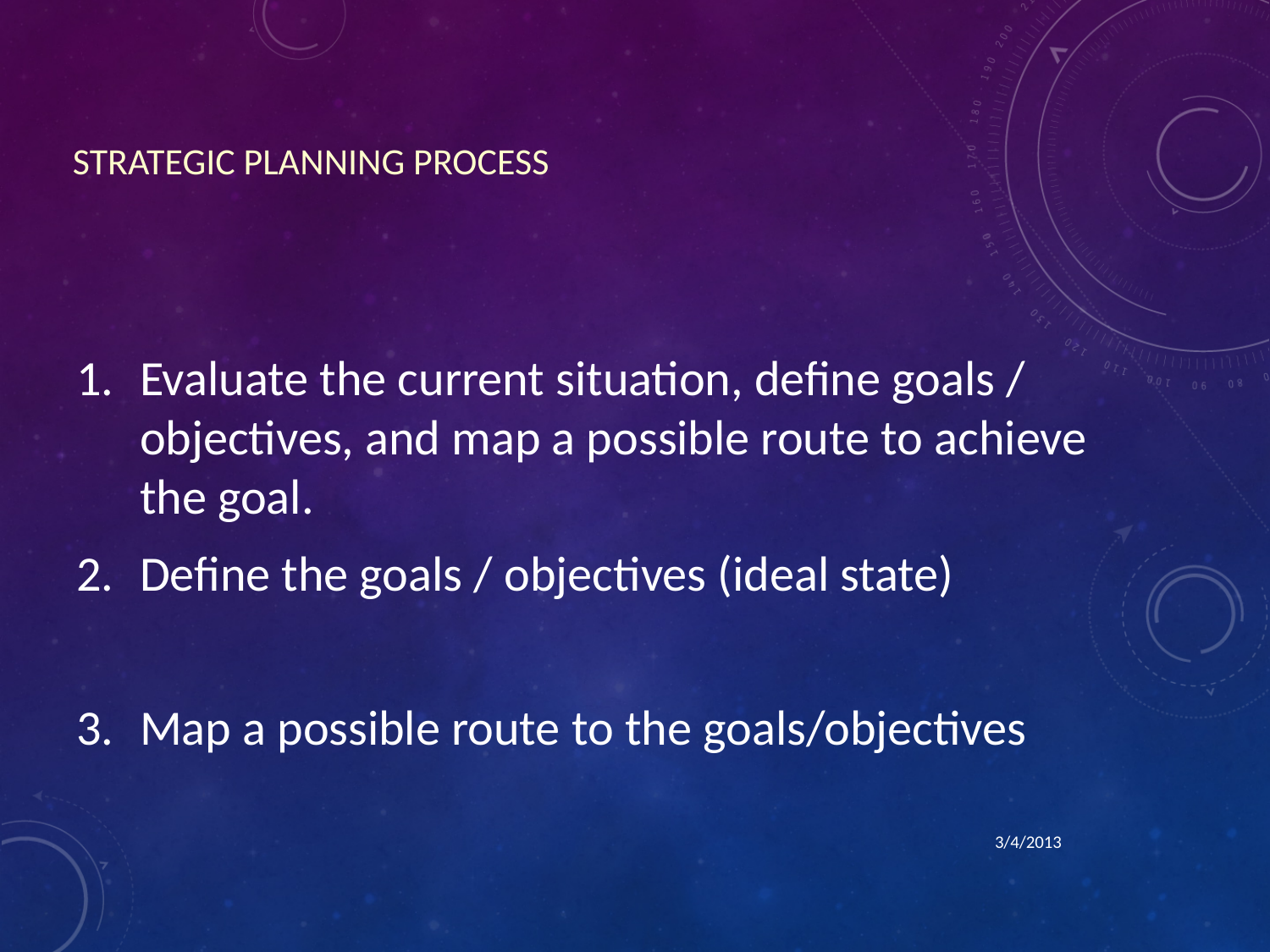

# Strategic Planning Process
Evaluate the current situation, define goals / objectives, and map a possible route to achieve the goal.
Define the goals / objectives (ideal state)

Map a possible route to the goals/objectives
3/4/2013